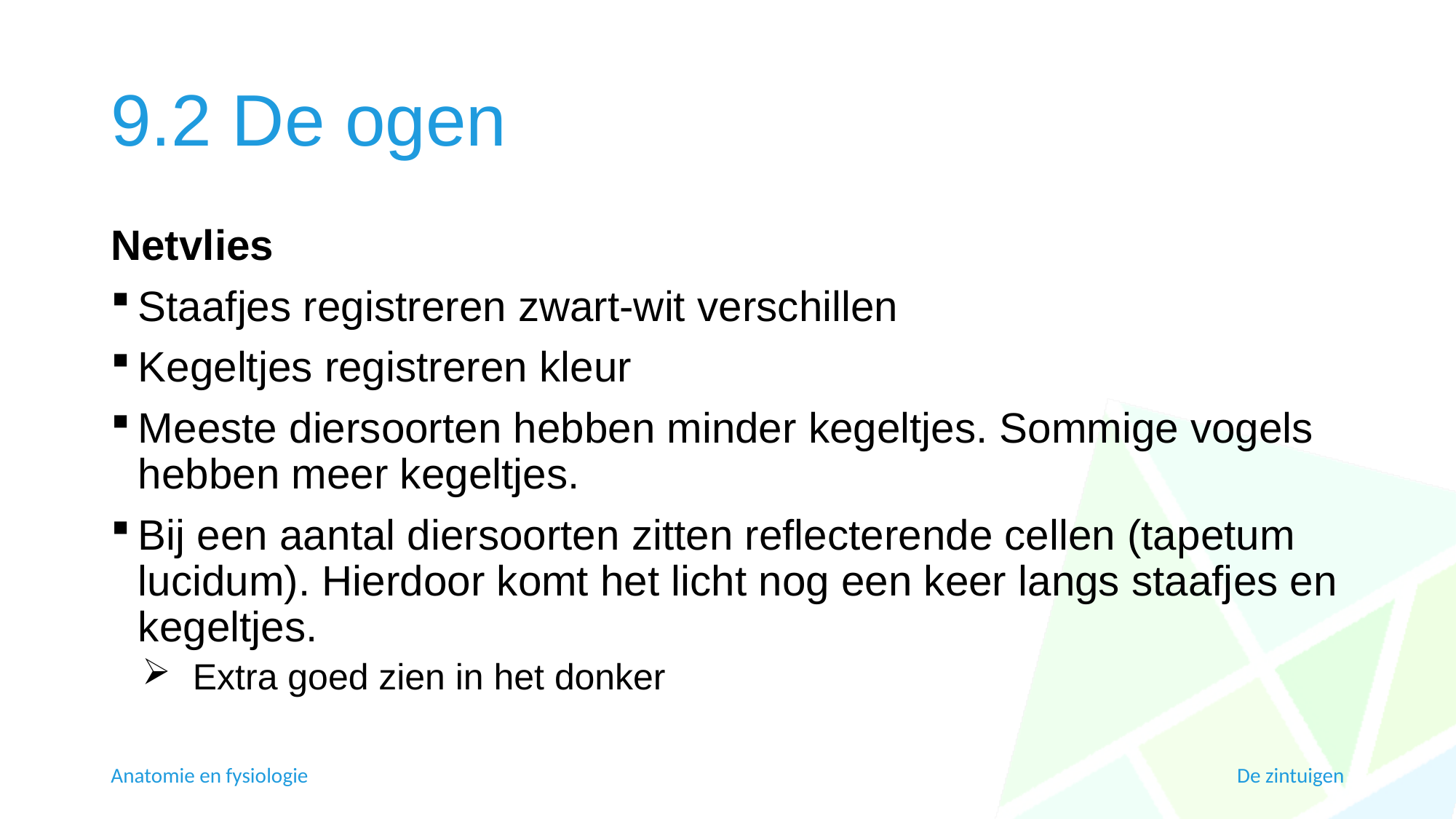

# 9.2 De ogen
Netvlies
Staafjes registreren zwart-wit verschillen
Kegeltjes registreren kleur
Meeste diersoorten hebben minder kegeltjes. Sommige vogels hebben meer kegeltjes.
Bij een aantal diersoorten zitten reflecterende cellen (tapetum lucidum). Hierdoor komt het licht nog een keer langs staafjes en kegeltjes.
Extra goed zien in het donker
Anatomie en fysiologie
De zintuigen